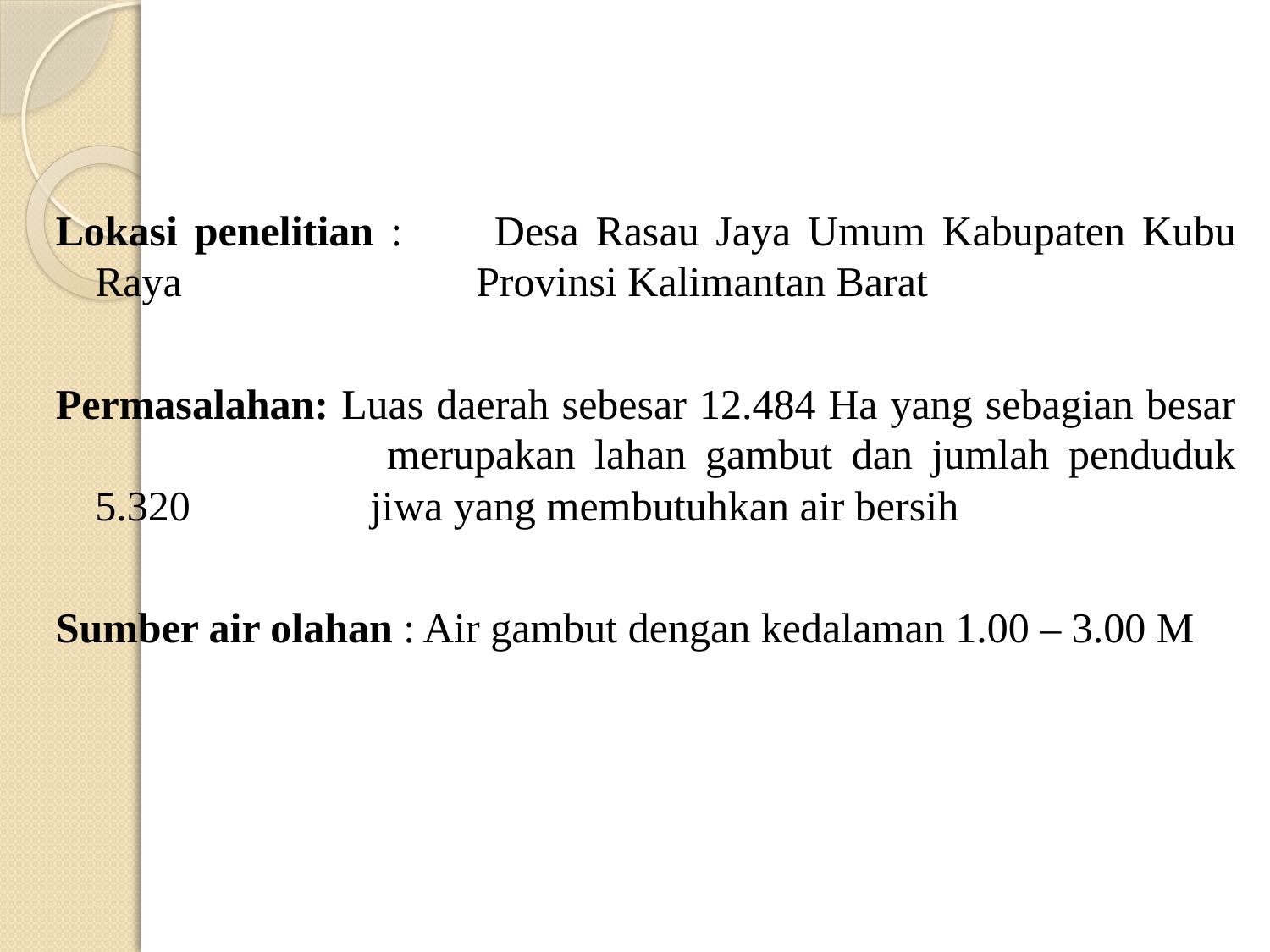

Lokasi penelitian : 	Desa Rasau Jaya Umum Kabupaten Kubu Raya 			Provinsi Kalimantan Barat

Permasalahan: Luas daerah sebesar 12.484 Ha yang sebagian besar 		  merupakan lahan gambut dan jumlah penduduk 5.320  		  jiwa yang membutuhkan air bersih

Sumber air olahan : Air gambut dengan kedalaman 1.00 – 3.00 M